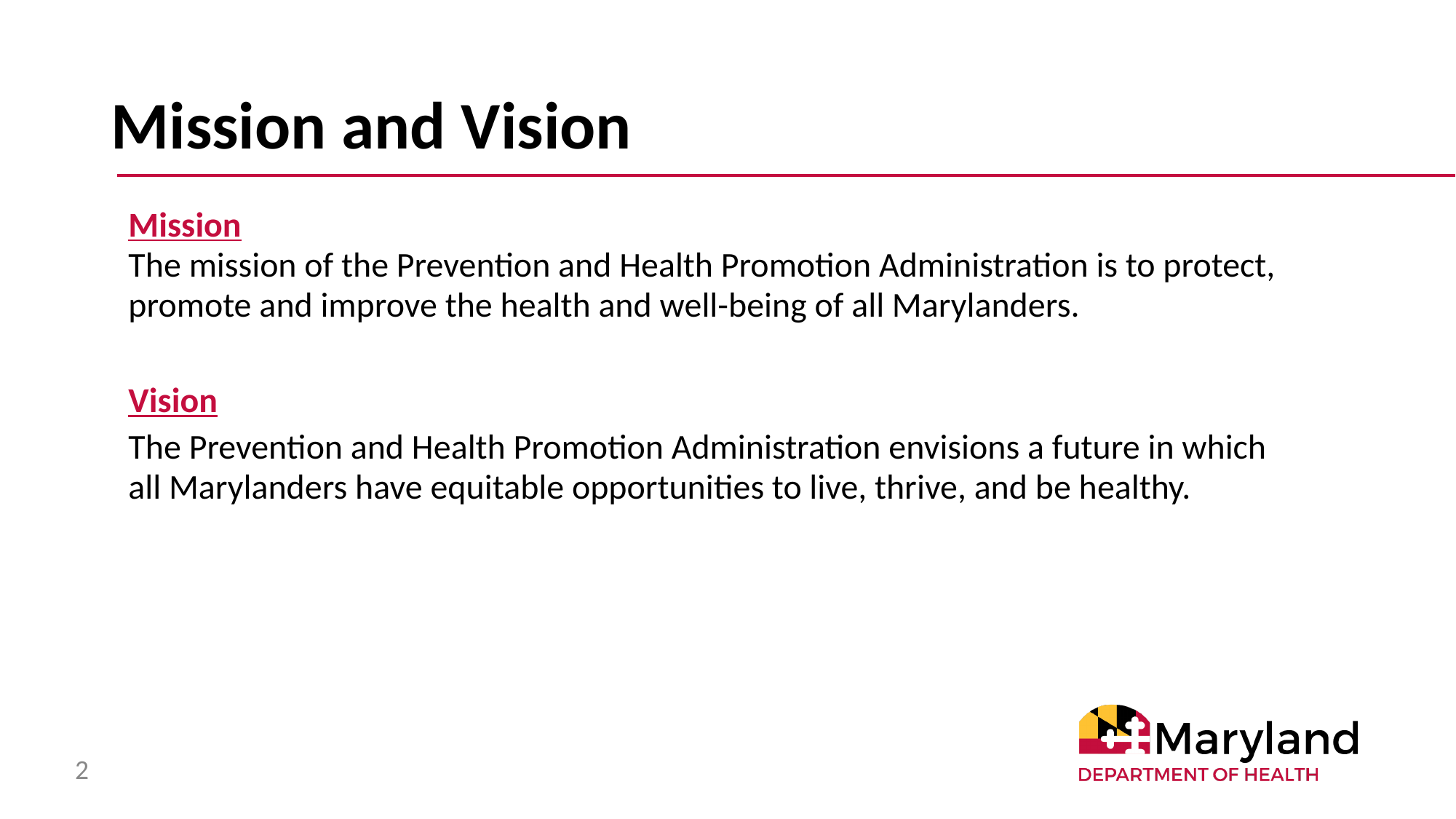

# Mission and Vision
Mission
The mission of the Prevention and Health Promotion Administration is to protect, promote and improve the health and well-being of all Marylanders.

Vision
The Prevention and Health Promotion Administration envisions a future in which all Marylanders have equitable opportunities to live, thrive, and be healthy.
2